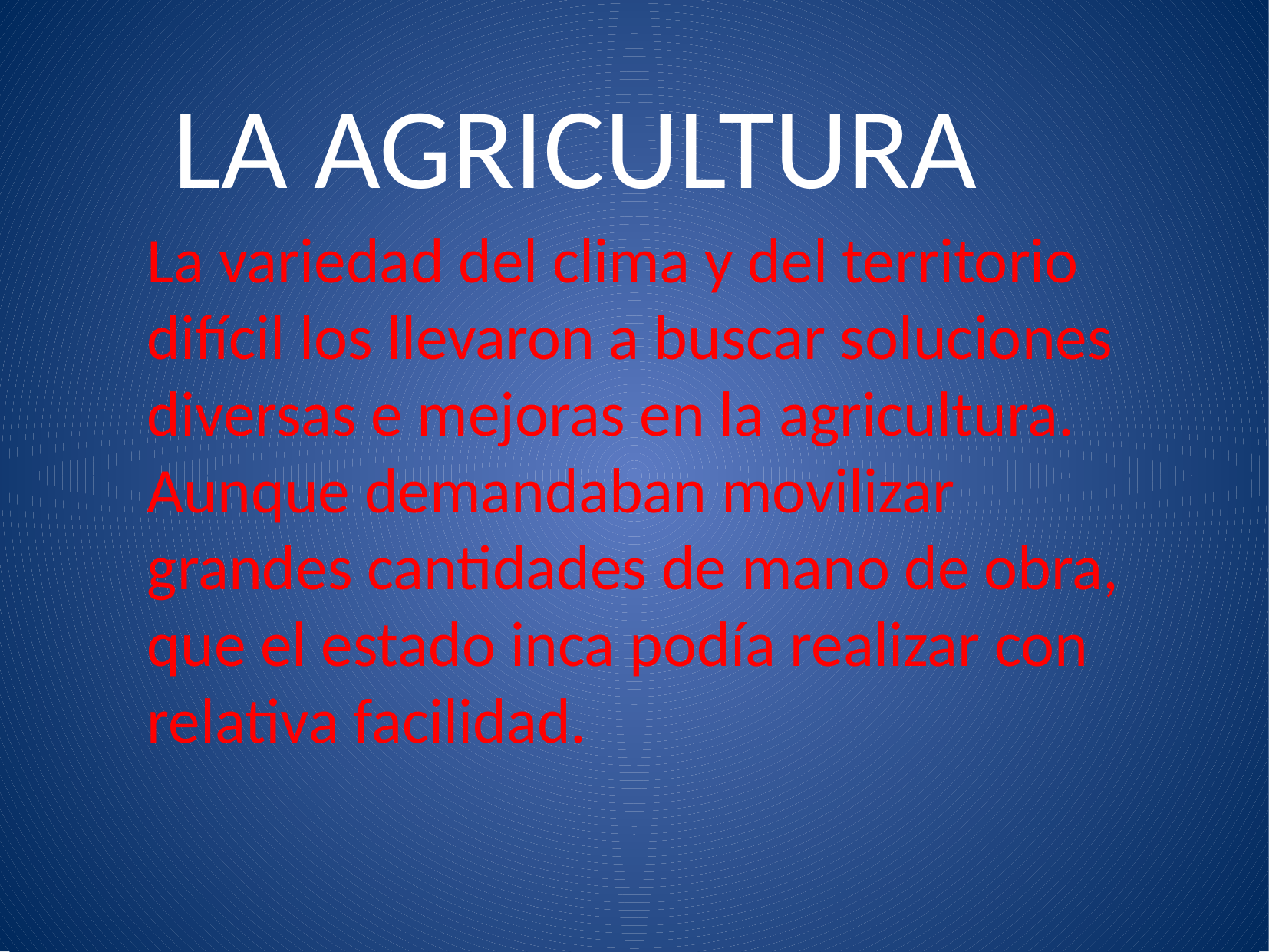

LA AGRICULTURA

La variedad del clima y del territorio difícil los llevaron a buscar soluciones diversas e mejoras en la agricultura. Aunque demandaban movilizar grandes cantidades de mano de obra, que el estado inca podía realizar con relativa facilidad.